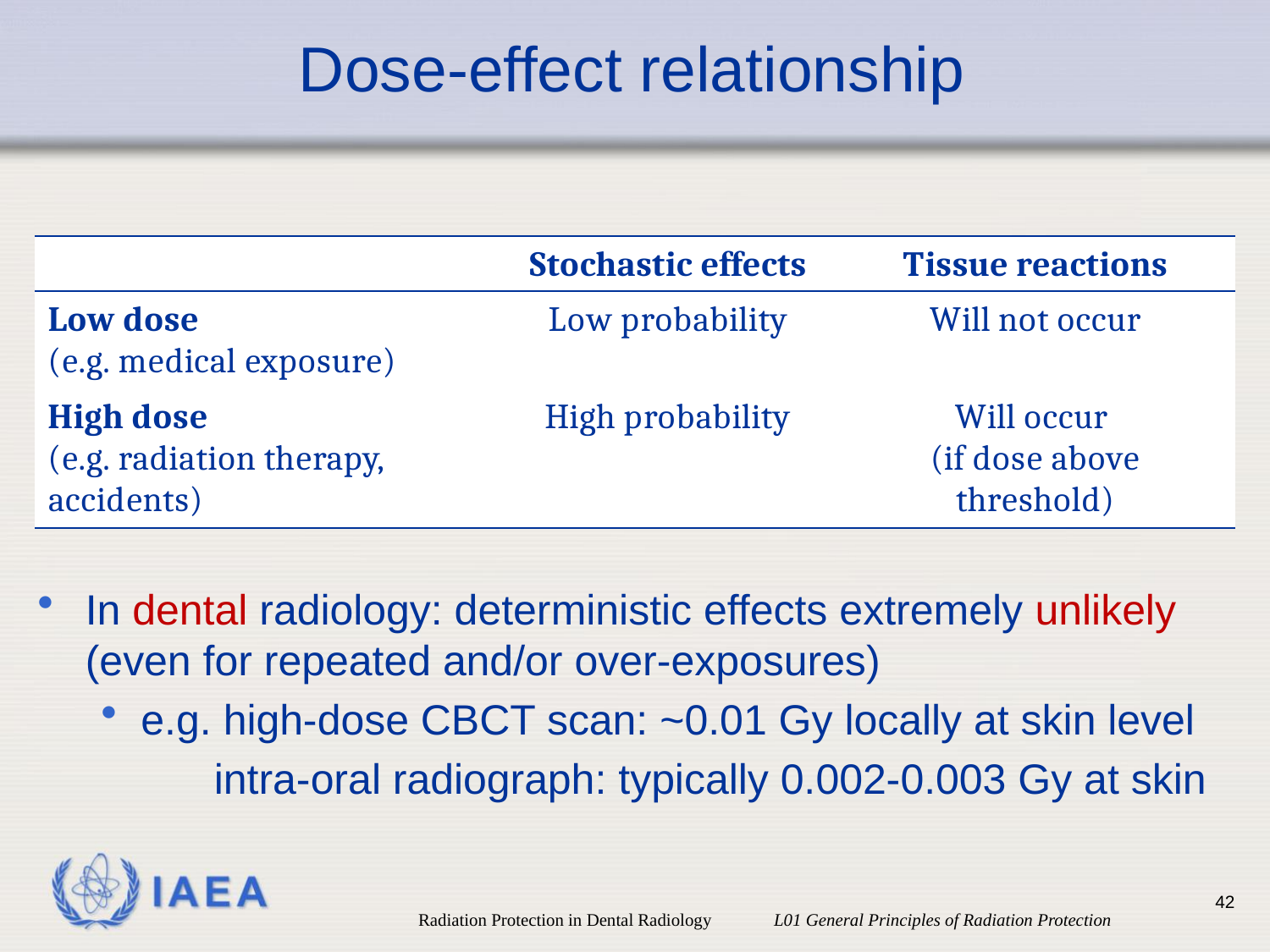

# Dose-effect relationship
|  | Stochastic effects | Tissue reactions |
| --- | --- | --- |
| Low dose (e.g. medical exposure) | Low probability | Will not occur |
| High dose (e.g. radiation therapy, accidents) | High probability | Will occur (if dose above threshold) |
In dental radiology: deterministic effects extremely unlikely (even for repeated and/or over-exposures)
e.g. high-dose CBCT scan: ~0.01 Gy locally at skin level
	  intra-oral radiograph: typically 0.002-0.003 Gy at skin

42
Radiation Protection in Dental Radiology              L01 General Principles of Radiation Protection